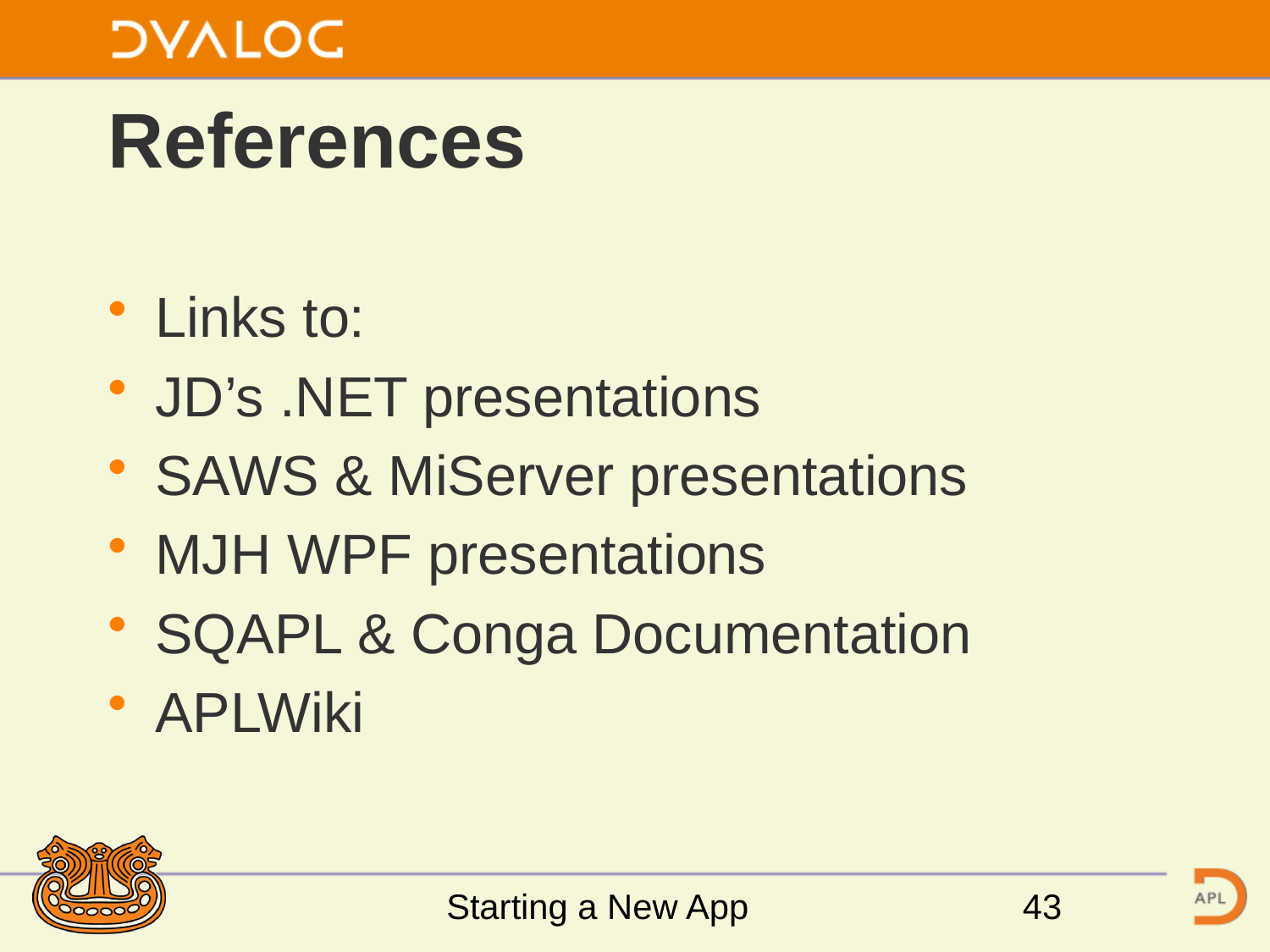

# References
Links to:
JD’s .NET presentations
SAWS & MiServer presentations
MJH WPF presentations
SQAPL & Conga Documentation
APLWiki

Starting a New App
43